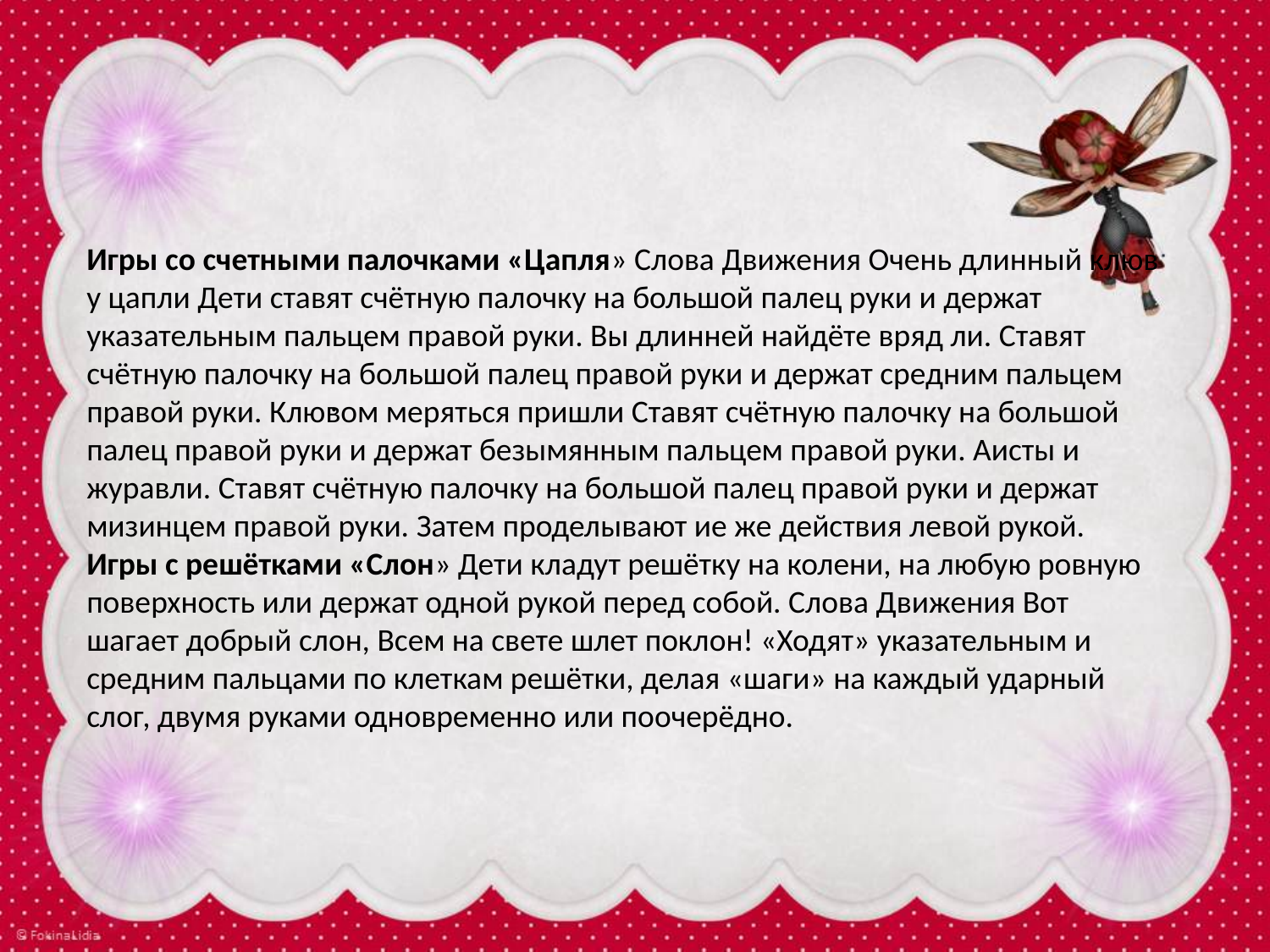

#
Игры со счетными палочками «Цапля» Слова Движения Очень длинный клюв у цапли Дети ставят счётную палочку на большой палец руки и держат указательным пальцем правой руки. Вы длинней найдёте вряд ли. Ставят счётную палочку на большой палец правой руки и держат средним пальцем правой руки. Клювом меряться пришли Ставят счётную палочку на большой палец правой руки и держат безымянным пальцем правой руки. Аисты и журавли. Ставят счётную палочку на большой палец правой руки и держат мизинцем правой руки. Затем проделывают ие же действия левой рукой.
Игры с решётками «Слон» Дети кладут решётку на колени, на любую ровную поверхность или держат одной рукой перед собой. Слова Движения Вот шагает добрый слон, Всем на свете шлет поклон! «Ходят» указательным и средним пальцами по клеткам решётки, делая «шаги» на каждый ударный слог, двумя руками одновременно или поочерёдно.
.